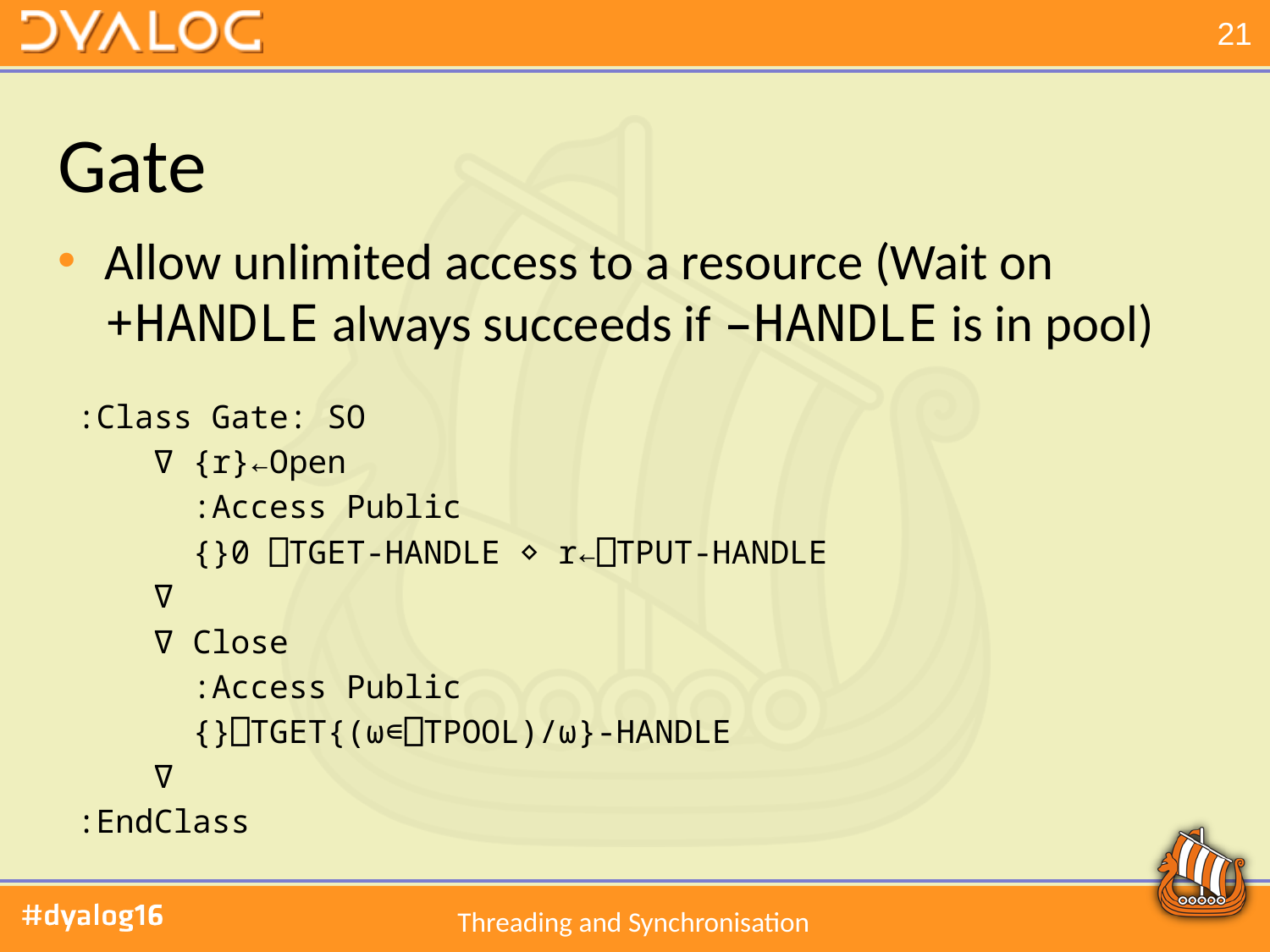

# Gate
Allow unlimited access to a resource (Wait on +HANDLE always succeeds if –HANDLE is in pool)
 :Class Gate: SO
     ∇ {r}←Open
       :Access Public
       {}0 ⎕TGET-HANDLE ⋄ r←⎕TPUT-HANDLE
     ∇
     ∇ Close
       :Access Public
       {}⎕TGET{(⍵∊⎕TPOOL)/⍵}-HANDLE
     ∇
 :EndClass
Threading and Synchronisation